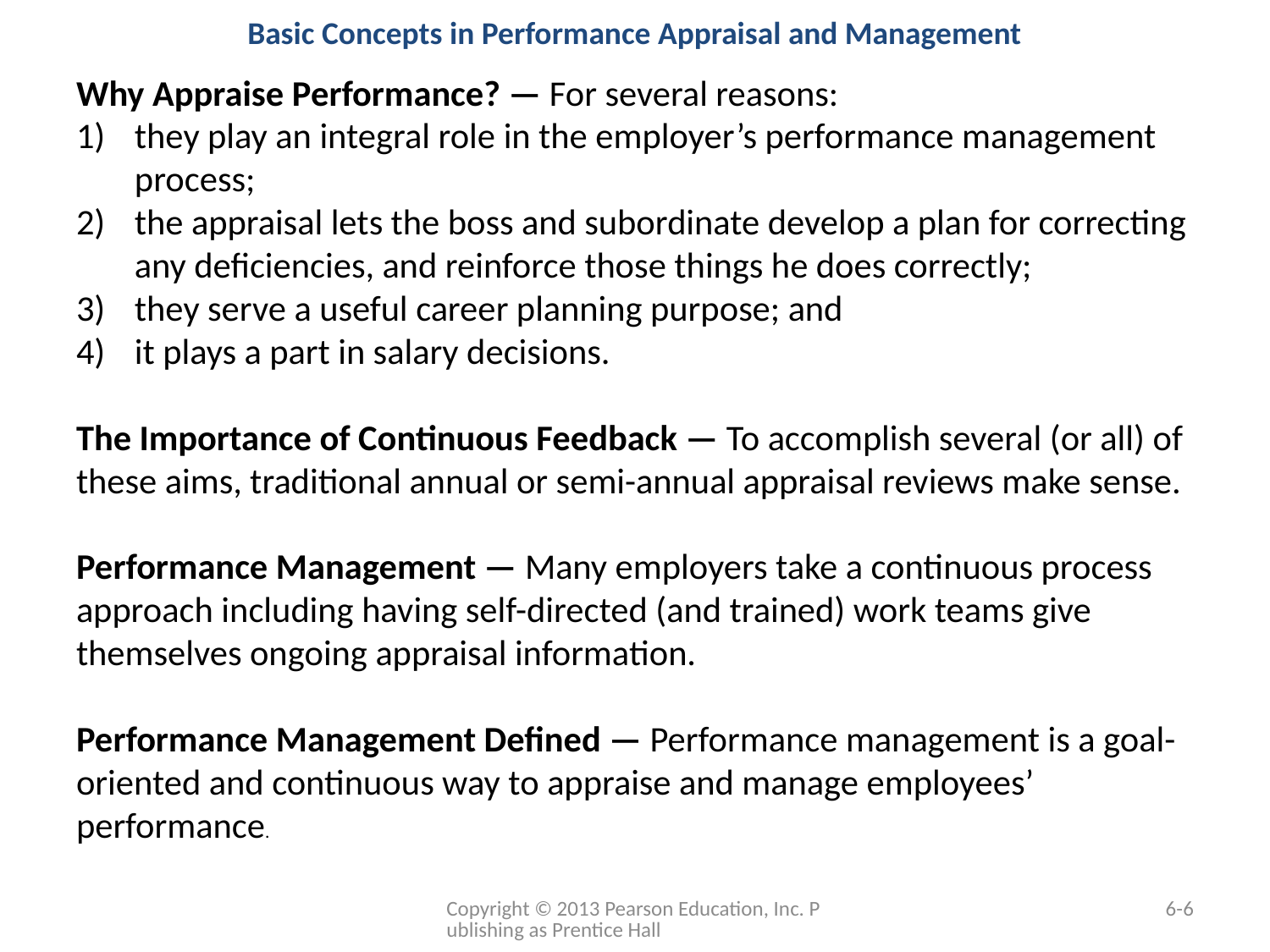

# Basic Concepts in Performance Appraisal and Management
Why Appraise Performance? — For several reasons:
they play an integral role in the employer’s performance management process;
the appraisal lets the boss and subordinate develop a plan for correcting any deficiencies, and reinforce those things he does correctly;
they serve a useful career planning purpose; and
it plays a part in salary decisions.

The Importance of Continuous Feedback — To accomplish several (or all) of these aims, traditional annual or semi-annual appraisal reviews make sense.

Performance Management — Many employers take a continuous process approach including having self-directed (and trained) work teams give themselves ongoing appraisal information.

Performance Management Defined — Performance management is a goal-oriented and continuous way to appraise and manage employees’ performance.

Copyright © 2013 Pearson Education, Inc. Publishing as Prentice Hall
6-6